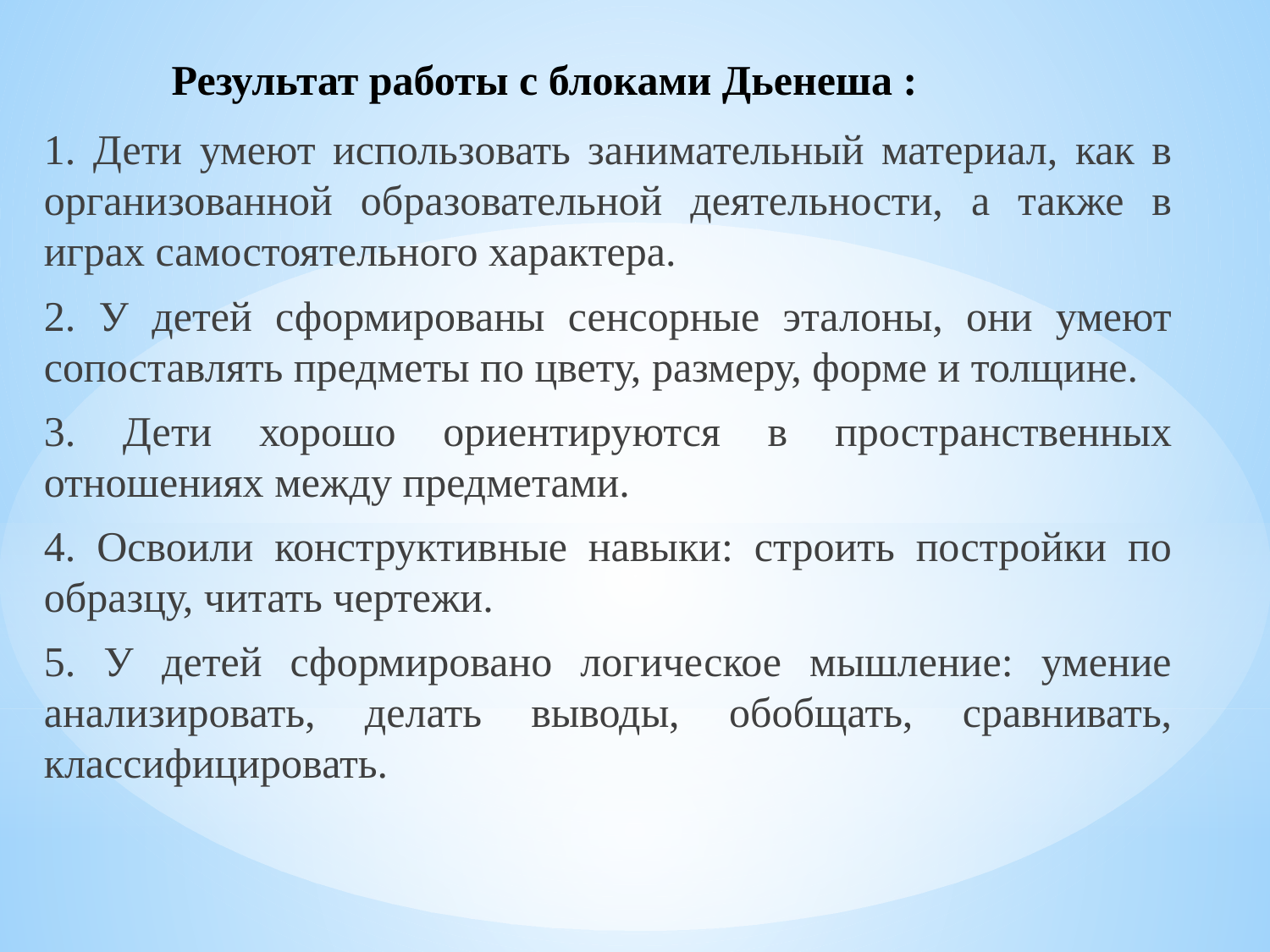

# Результат работы с блоками Дьенеша :
1. Дети умеют использовать занимательный материал, как в организованной образовательной деятельности, а также в играх самостоятельного характера.
2. У детей сформированы сенсорные эталоны, они умеют сопоставлять предметы по цвету, размеру, форме и толщине.
3. Дети хорошо ориентируются в пространственных отношениях между предметами.
4. Освоили конструктивные навыки: строить постройки по образцу, читать чертежи.
5. У детей сформировано логическое мышление: умение анализировать, делать выводы, обобщать, сравнивать, классифицировать.